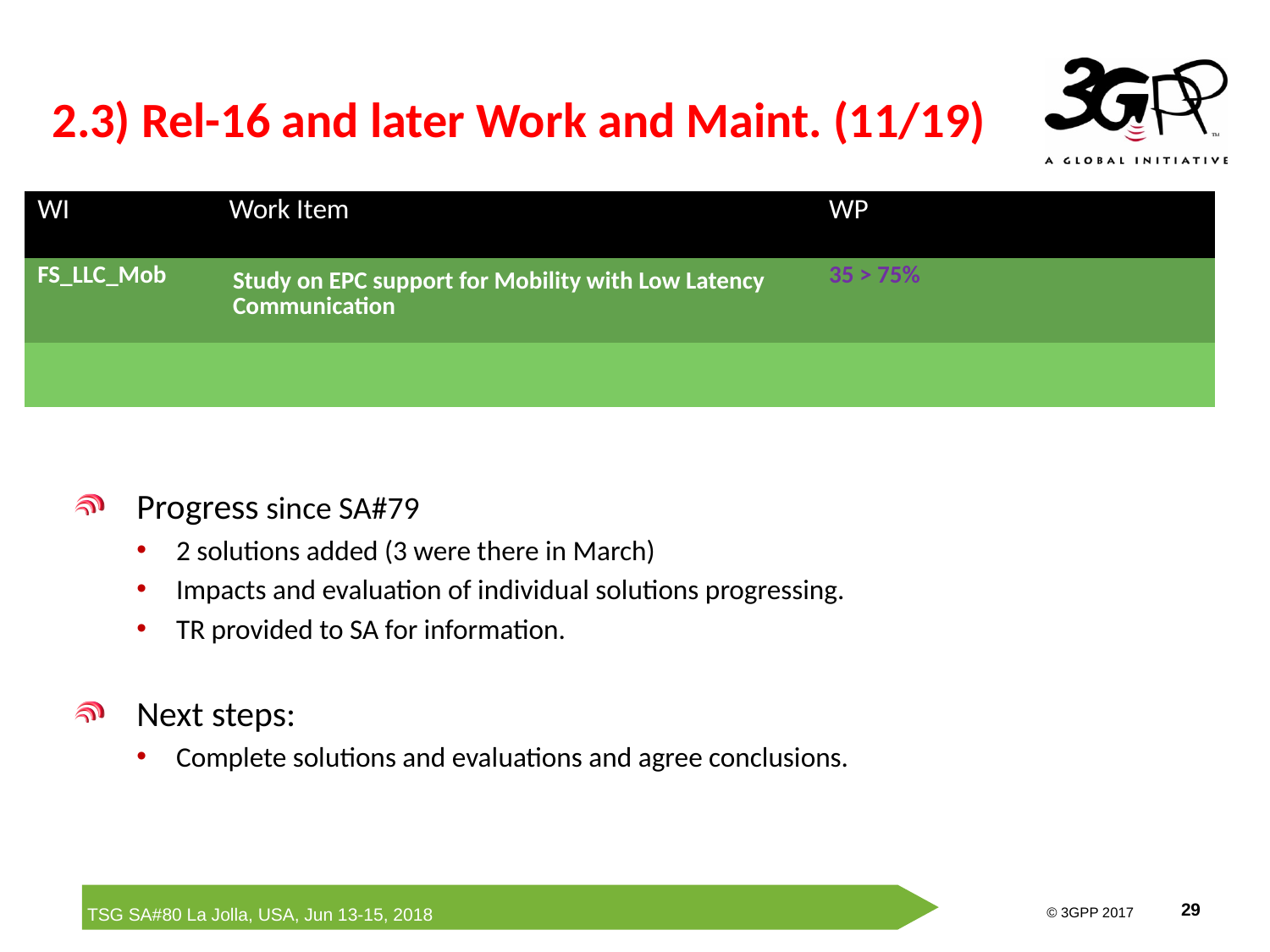

# 2.3) Rel-16 and later Work and Maint. (11/19)
| WI | Work Item | WP |  |  |
| --- | --- | --- | --- | --- |
| FS\_LLC\_Mob | Study on EPC support for Mobility with Low Latency Communication | 35 > 75% |  |  |
|  |  |  |  |  |
Progress since SA#79
2 solutions added (3 were there in March)
Impacts and evaluation of individual solutions progressing.
TR provided to SA for information.

Next steps:
Complete solutions and evaluations and agree conclusions.